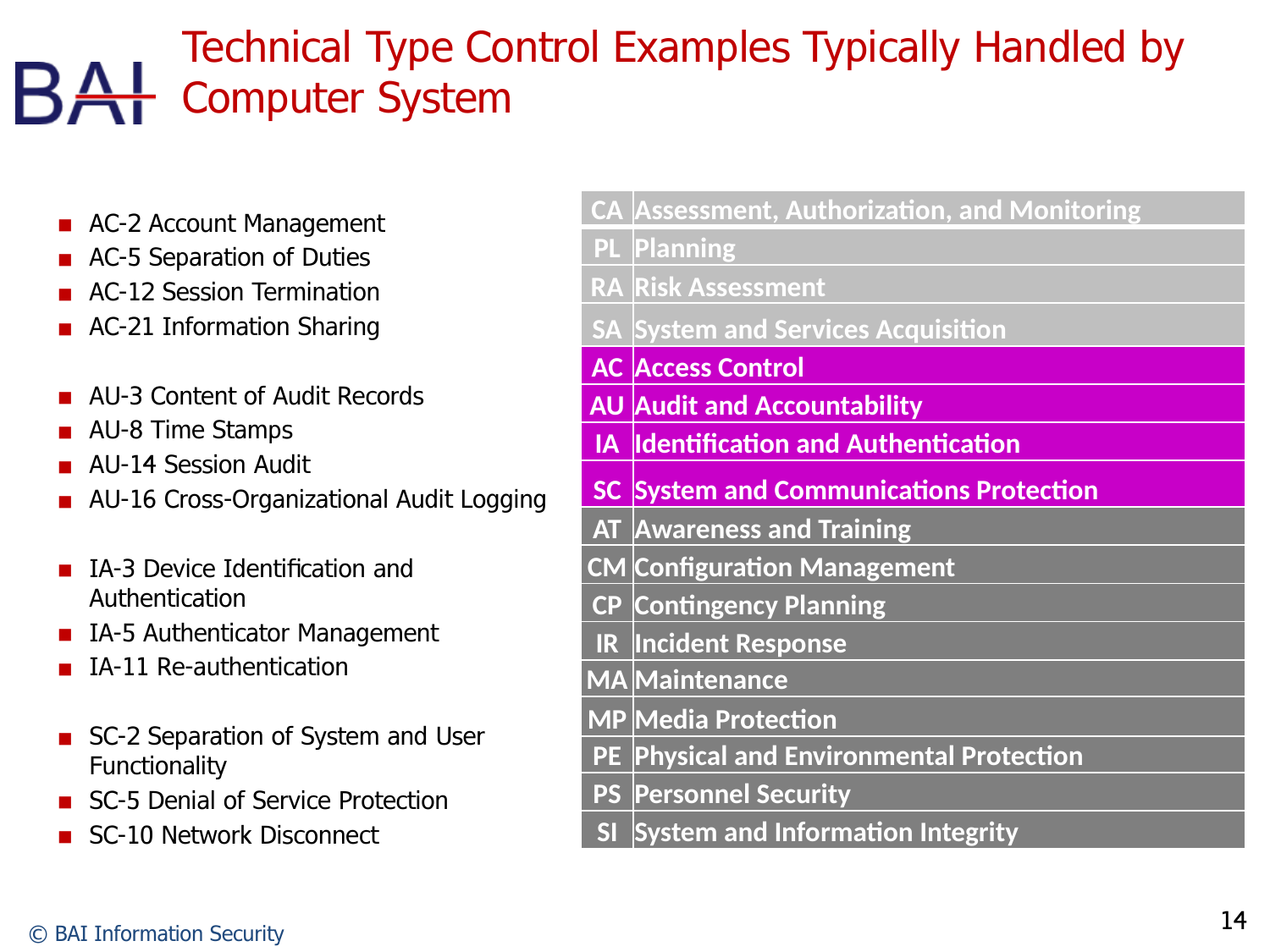

# Technical Type Control Examples Typically Handled by Computer System
| CA | Assessment, Authorization, and Monitoring |
| --- | --- |
| PL | Planning |
| RA | Risk Assessment |
| SA | System and Services Acquisition |
| AC | Access Control |
| AU | Audit and Accountability |
| IA | Identification and Authentication |
| SC | System and Communications Protection |
| AT | Awareness and Training |
| CM | Configuration Management |
| CP | Contingency Planning |
| IR | Incident Response |
| MA | Maintenance |
| MP | Media Protection |
| PE | Physical and Environmental Protection |
| PS | Personnel Security |
| SI | System and Information Integrity |
AC-2 Account Management
AC-5 Separation of Duties
AC-12 Session Termination
AC-21 Information Sharing

AU-3 Content of Audit Records
AU-8 Time Stamps
AU-14 Session Audit
AU-16 Cross-Organizational Audit Logging

IA-3 Device Identification and Authentication
IA-5 Authenticator Management
IA-11 Re-authentication

SC-2 Separation of System and User Functionality
SC-5 Denial of Service Protection
SC-10 Network Disconnect